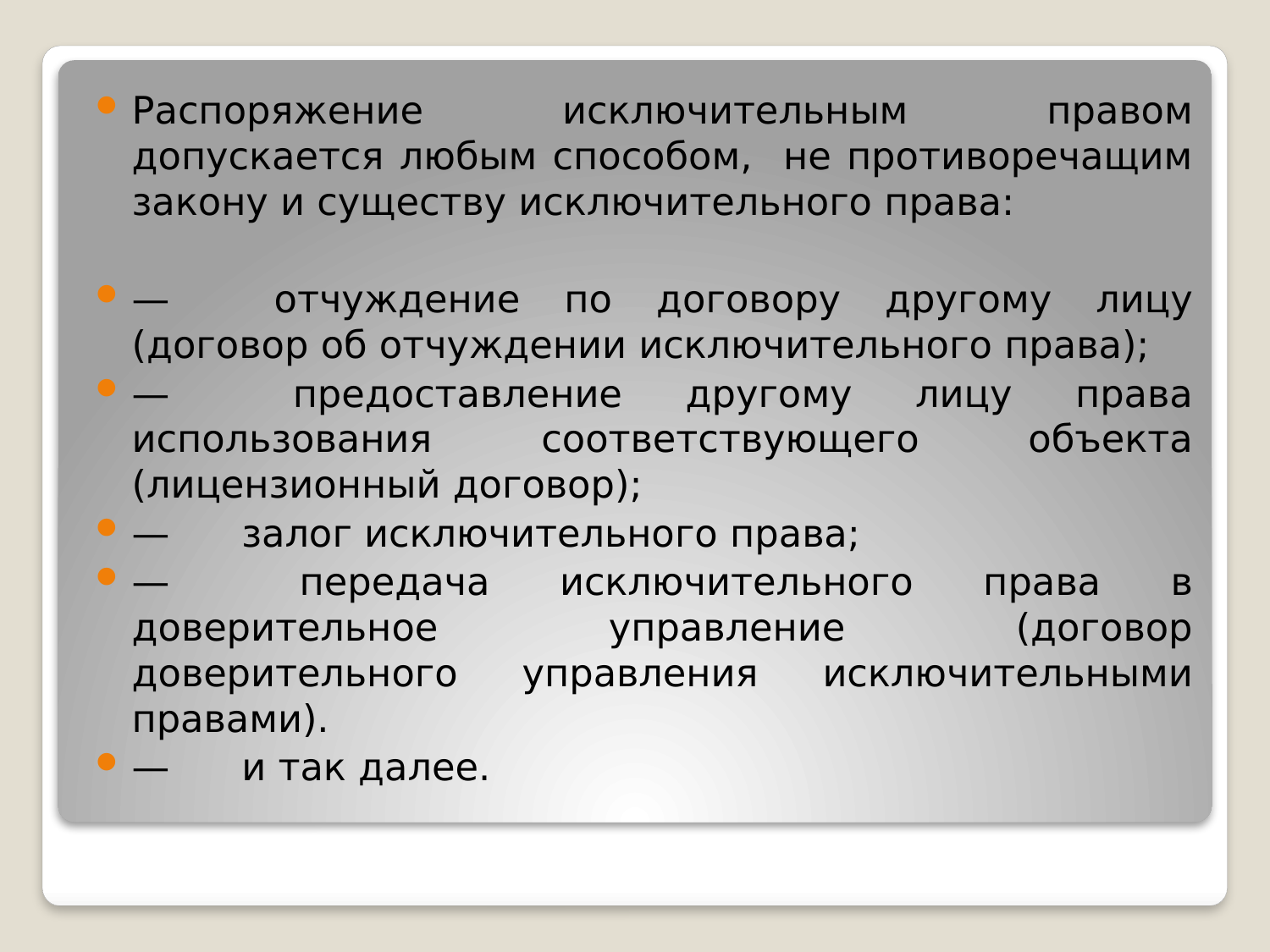

Распоряжение исключительным правом допускается любым способом,  не противоречащим закону и существу исключительного права:

—	 отчуждение по договору другому лицу (договор об отчуждении исключительного права);
—	 предоставление другому лицу права использования соответствующего объекта (лицензионный договор);
—	 залог исключительного права;
—	 передача исключительного права в доверительное управление (договор доверительного управления исключительными правами).
—	 и так далее.

#